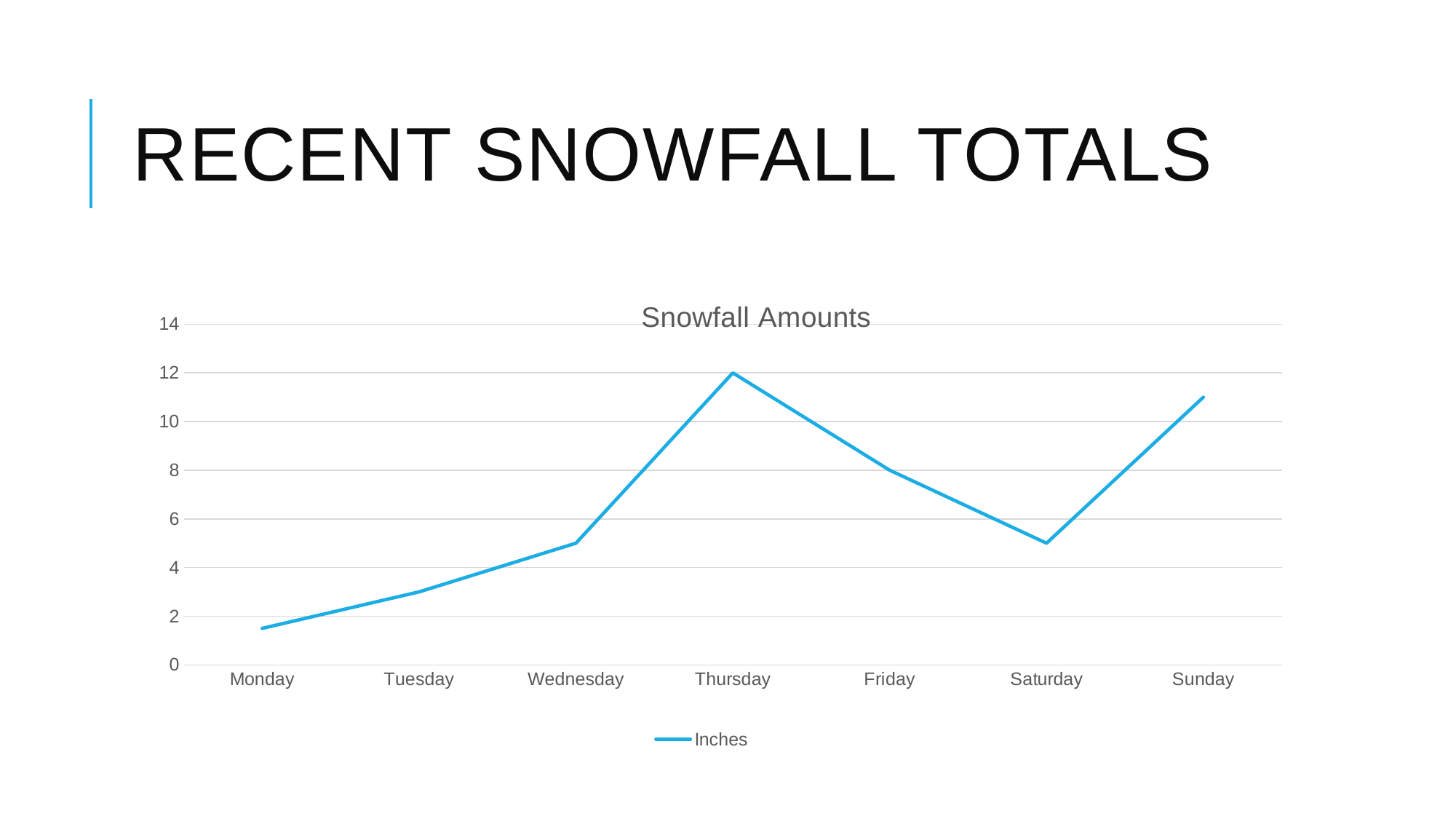

# Recent Snowfall totals

### Chart: Snowfall Amounts

| Category | Inches | Column1 | Series 3 |
|---|---|---|---|
| Monday | 1.5 | None | None |
| Tuesday | 3.0 | None | None |
| Wednesday | 5.0 | None | None |
| Thursday | 12.0 | None | None |
| Friday | 8.0 | None | None |
| Saturday | 5.0 | None | None |
| Sunday | 11.0 | None | None |